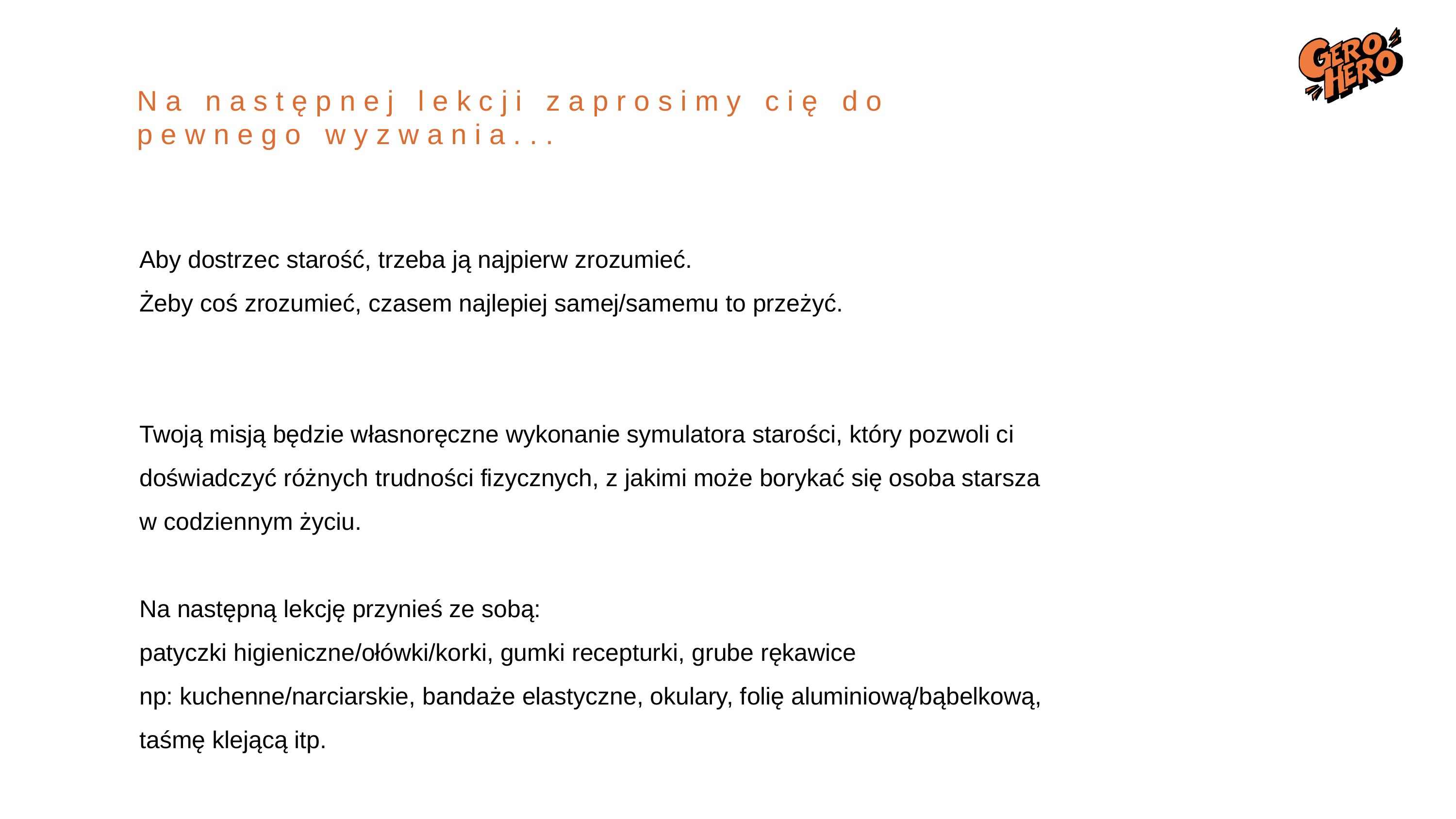

Na następnej lekcji zaprosimy cię do pewnego wyzwania

Na następnej lekcji zaprosimy cię do pewnego wyzwania...
Aby dostrzec starość, trzeba ją najpierw zrozumieć.
Żeby coś zrozumieć, czasem najlepiej samej/samemu to przeżyć.

Twoją misją będzie własnoręczne wykonanie symulatora starości, który pozwoli ci doświadczyć różnych trudności fizycznych, z jakimi może borykać się osoba starsza
w codziennym życiu.

Na następną lekcję przynieś ze sobą:
patyczki higieniczne/ołówki/korki, gumki recepturki, grube rękawice
np: kuchenne/narciarskie, bandaże elastyczne, okulary, folię aluminiową/bąbelkową, taśmę klejącą itp.